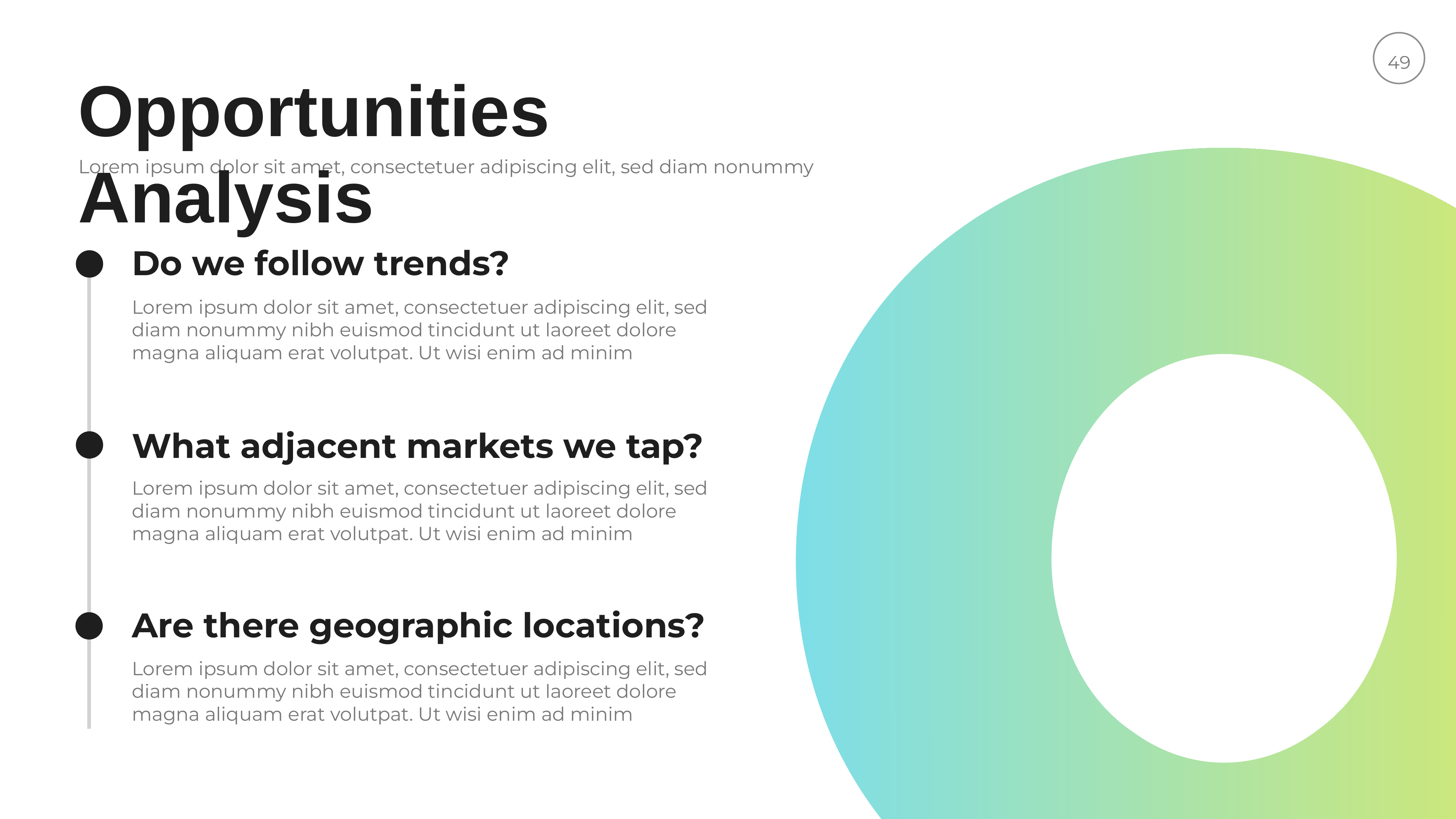

Opportunities Analysis
Lorem ipsum dolor sit amet, consectetuer adipiscing elit, sed diam nonummy

Do we follow trends?

Lorem ipsum dolor sit amet, consectetuer adipiscing elit, sed diam nonummy nibh euismod tincidunt ut laoreet dolore magna aliquam erat volutpat. Ut wisi enim ad minim

What adjacent markets we tap?

Lorem ipsum dolor sit amet, consectetuer adipiscing elit, sed diam nonummy nibh euismod tincidunt ut laoreet dolore magna aliquam erat volutpat. Ut wisi enim ad minim
Are there geographic locations?

Lorem ipsum dolor sit amet, consectetuer adipiscing elit, sed diam nonummy nibh euismod tincidunt ut laoreet dolore magna aliquam erat volutpat. Ut wisi enim ad minim